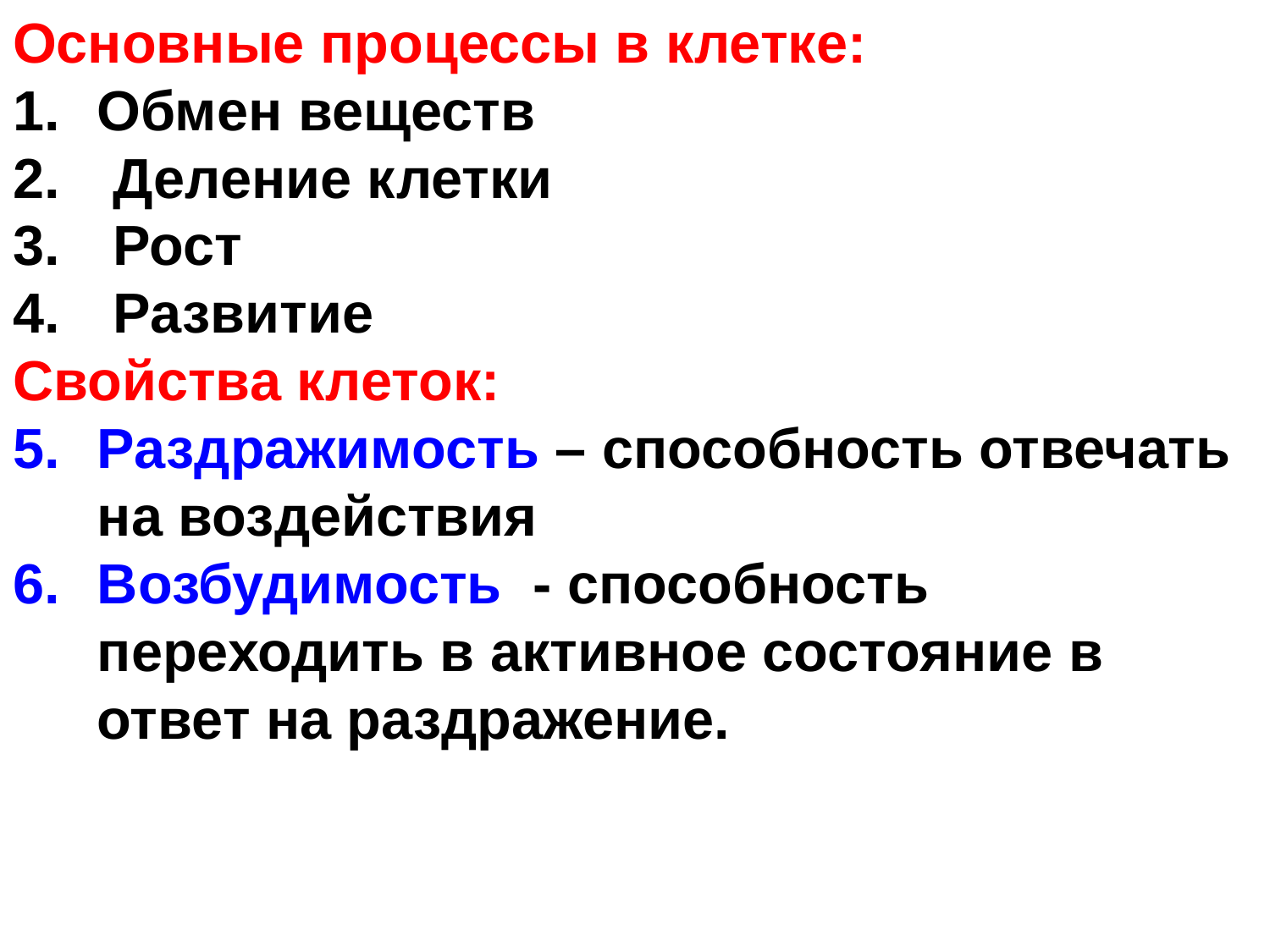

Основные процессы в клетке:
Обмен веществ
 Деление клетки
 Рост
 Развитие
Свойства клеток:
Раздражимость – способность отвечать на воздействия
Возбудимость  - способность переходить в активное состояние в ответ на раздражение.